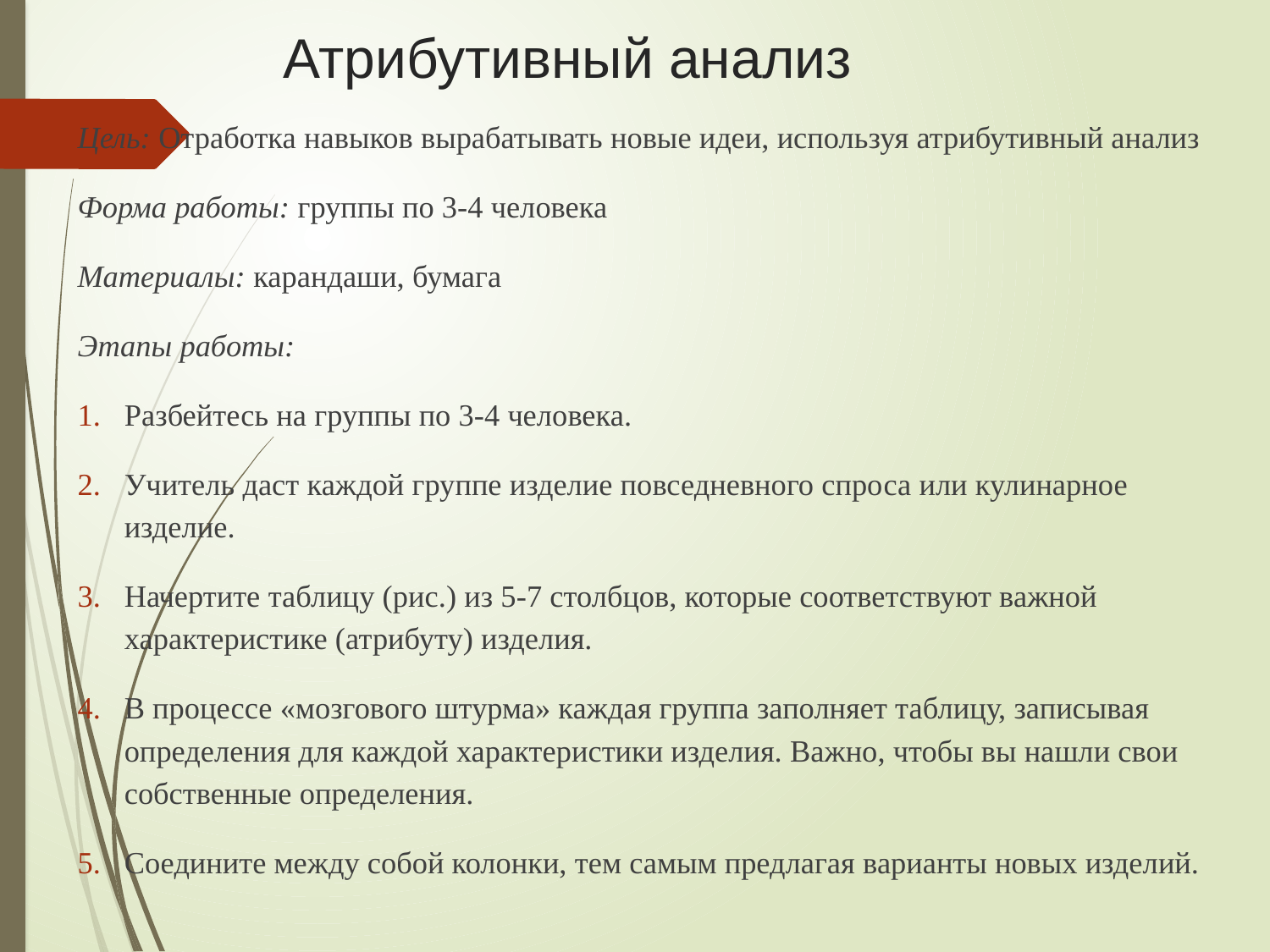

# Атрибутивный анализ
Цель: Отработка навыков вырабатывать новые идеи, используя атрибутивный анализ
Форма работы: группы по 3-4 человека
Материалы: карандаши, бумага
Этапы работы:
Разбейтесь на группы по 3-4 человека.
Учитель даст каждой группе изделие повседневного спроса или кулинарное изделие.
Начертите таблицу (рис.) из 5-7 столбцов, которые соответствуют важной характеристике (атрибуту) изделия.
В процессе «мозгового штурма» каждая группа заполняет таблицу, записывая определения для каждой характеристики изделия. Важно, чтобы вы нашли свои собственные определения.
Соедините между собой колонки, тем самым предлагая варианты новых изделий.